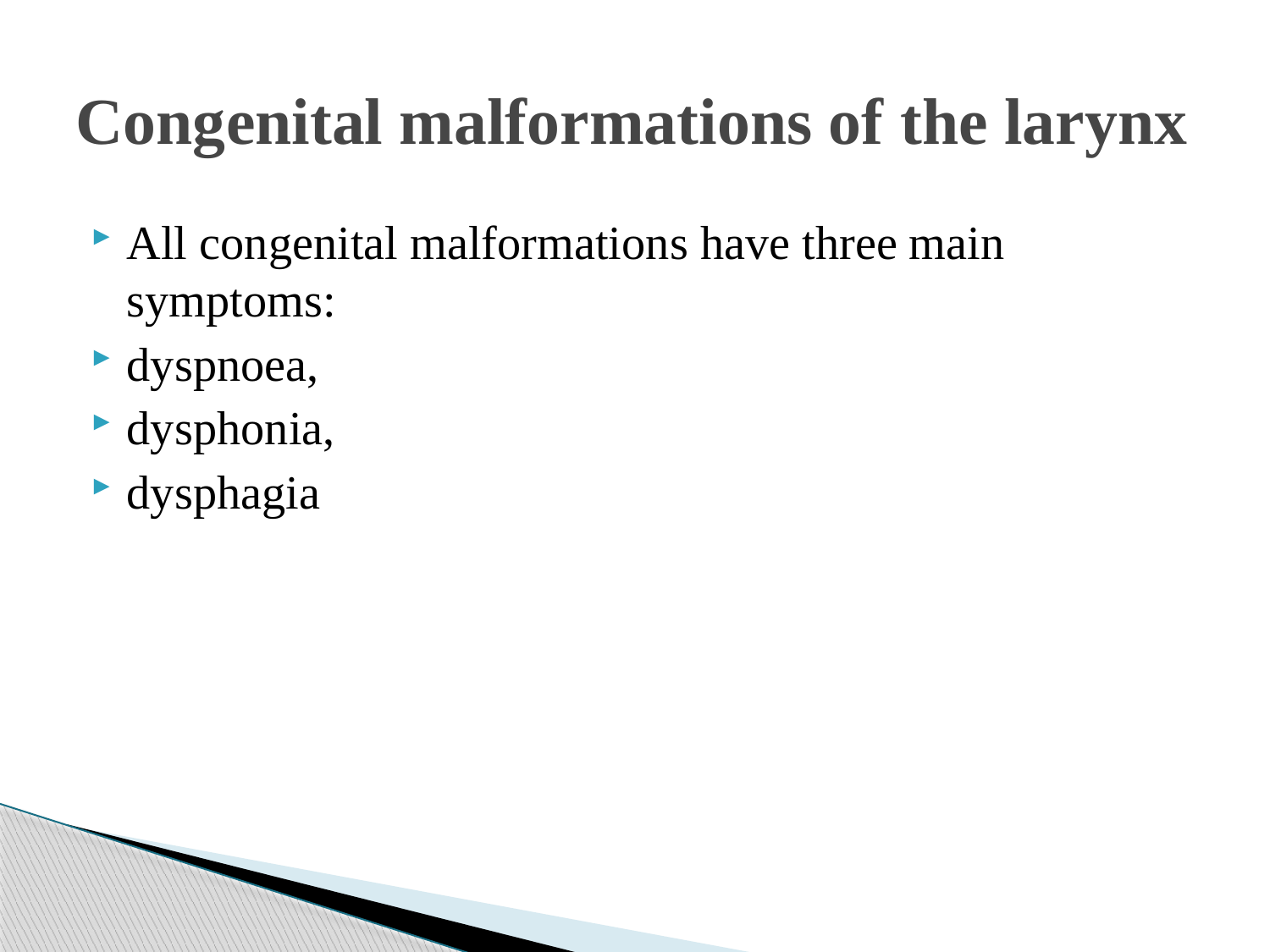

# Congenital malformations of the larynx
All congenital malformations have three main symptoms:
dyspnoea,
dysphonia,
dysphagia